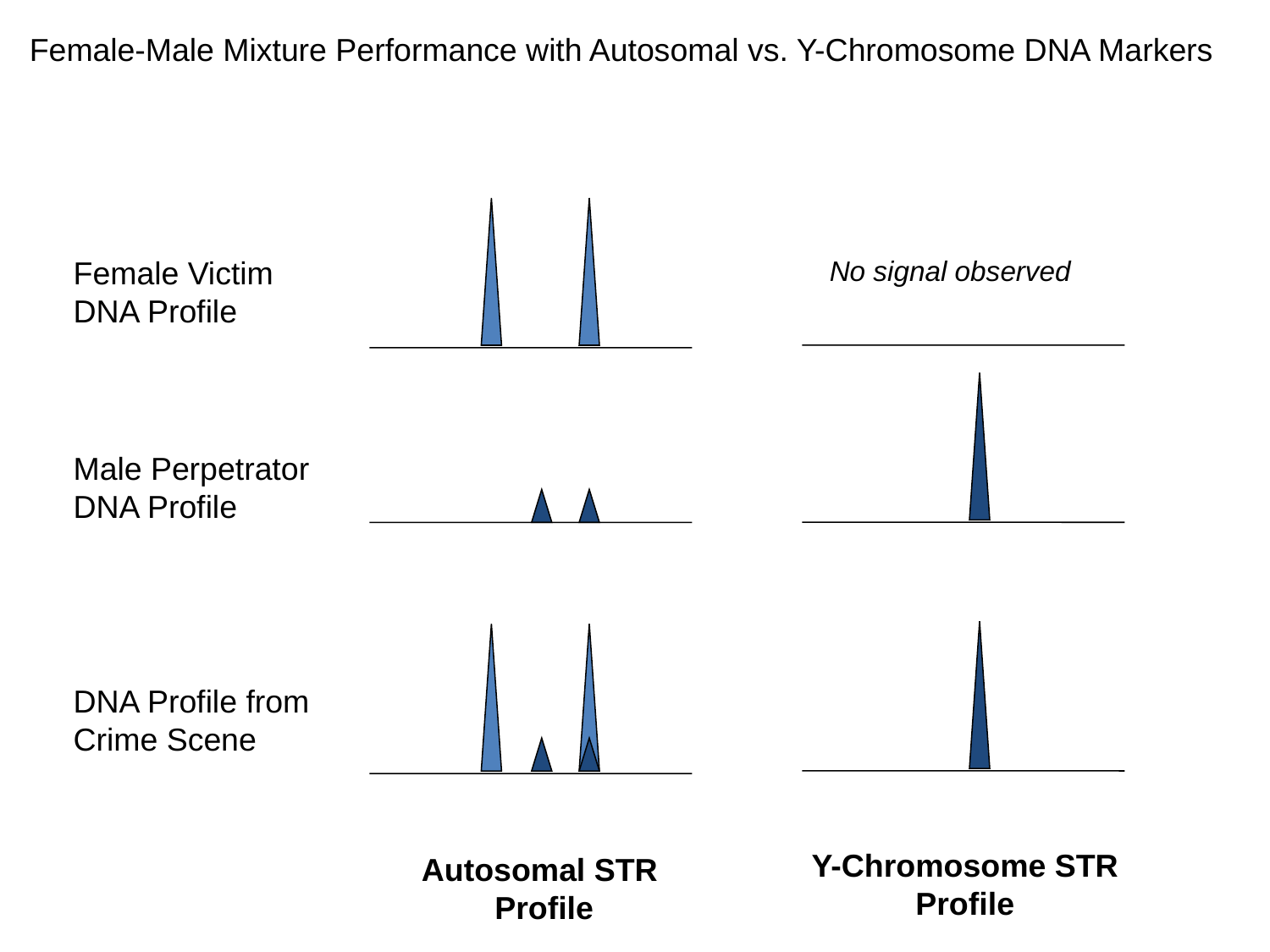

Female-Male Mixture Performance with Autosomal vs. Y-Chromosome DNA Markers

Female Victim DNA Profile
No signal observed

Male Perpetrator DNA Profile

DNA Profile from Crime Scene

Y-Chromosome STR Profile
Autosomal STR
Profile